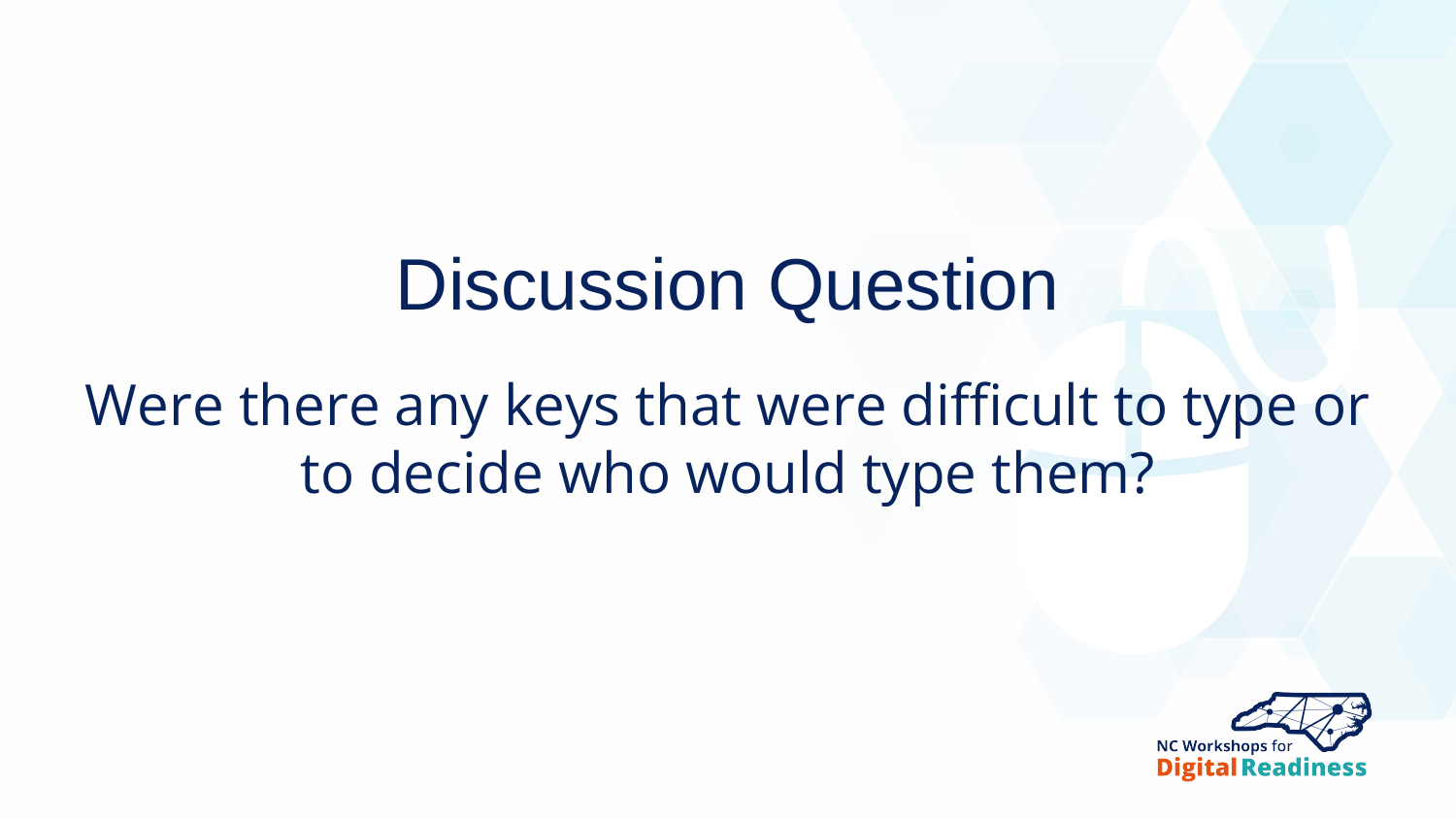

# Discussion Question
Were there any keys that were difficult to type or to decide who would type them?